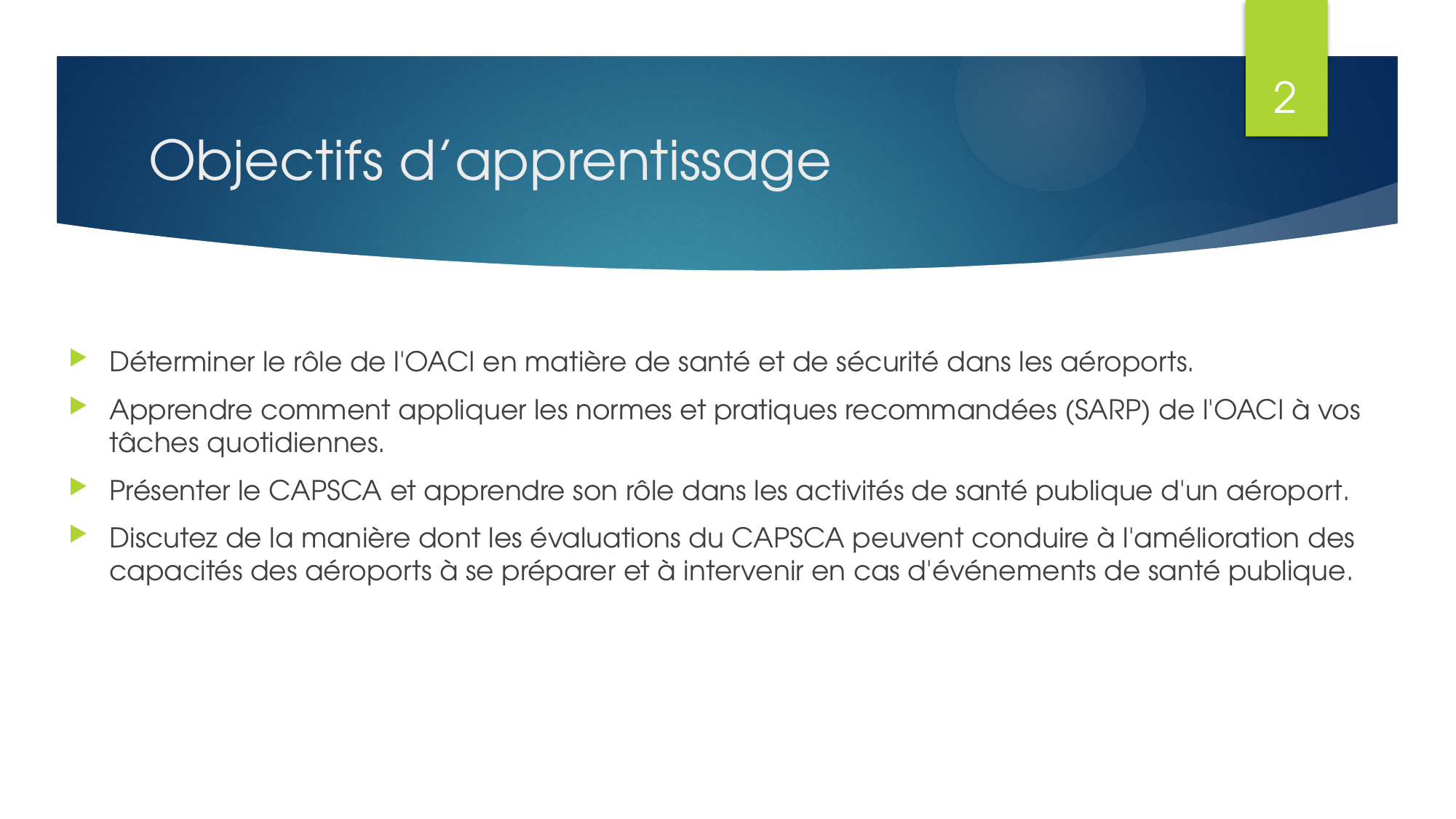

2
# Objectifs d’apprentissage
Déterminer le rôle de l'OACI en matière de santé et de sécurité dans les aéroports.
Apprendre comment appliquer les normes et pratiques recommandées (SARP) de l'OACI à vos tâches quotidiennes.
Présenter le CAPSCA et apprendre son rôle dans les activités de santé publique d'un aéroport.
Discutez de la manière dont les évaluations du CAPSCA peuvent conduire à l'amélioration des capacités des aéroports à se préparer et à intervenir en cas d'événements de santé publique.